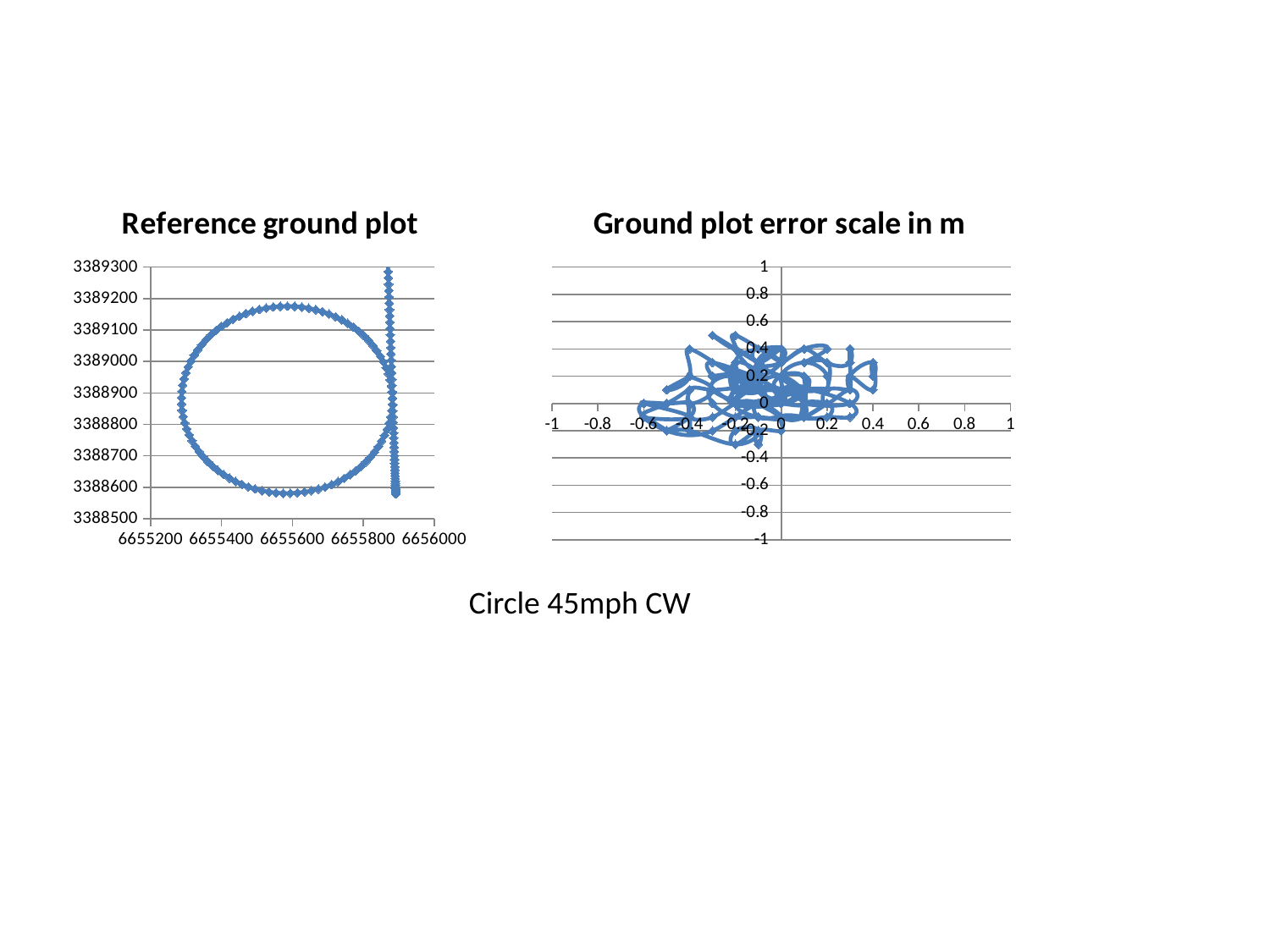

### Chart:

| Category |  |
|---|---|

### Chart: Ground plot error scale in m

| Category |  |
|---|---|
Circle 45mph CW